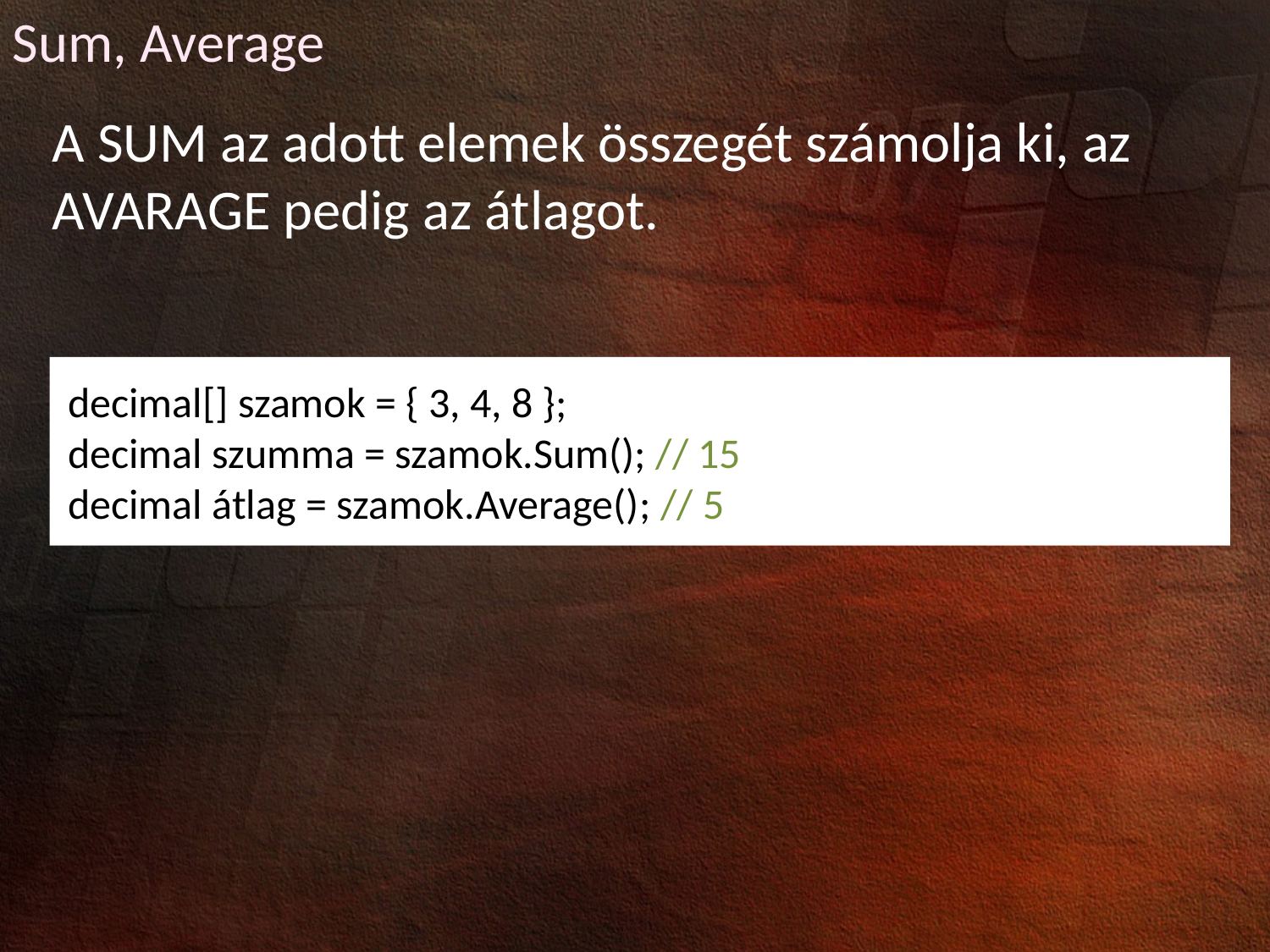

Sum, Average
A SUM az adott elemek összegét számolja ki, az AVARAGE pedig az átlagot.

decimal[] szamok = { 3, 4, 8 };
decimal szumma = szamok.Sum(); // 15
decimal átlag = szamok.Average(); // 5